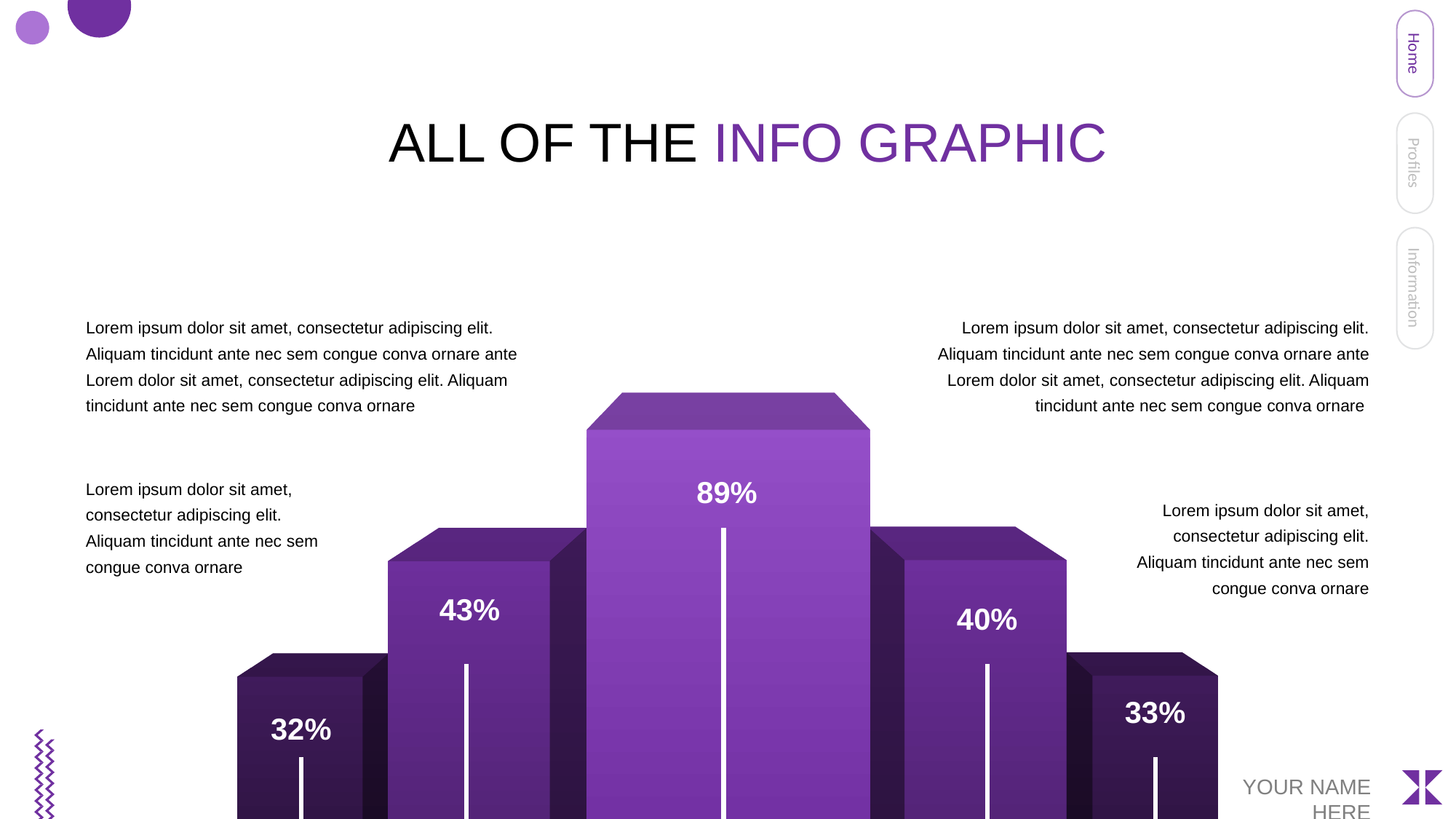

Home
ALL OF THE INFO GRAPHIC
Profiles
Information
Lorem ipsum dolor sit amet, consectetur adipiscing elit. Aliquam tincidunt ante nec sem congue conva ornare ante Lorem dolor sit amet, consectetur adipiscing elit. Aliquam tincidunt ante nec sem congue conva ornare
Lorem ipsum dolor sit amet, consectetur adipiscing elit. Aliquam tincidunt ante nec sem congue conva ornare ante Lorem dolor sit amet, consectetur adipiscing elit. Aliquam tincidunt ante nec sem congue conva ornare

89%
Lorem ipsum dolor sit amet, consectetur adipiscing elit. Aliquam tincidunt ante nec sem congue conva ornare
Lorem ipsum dolor sit amet, consectetur adipiscing elit. Aliquam tincidunt ante nec sem congue conva ornare

43%
40%

33%
32%
YOUR NAME HERE